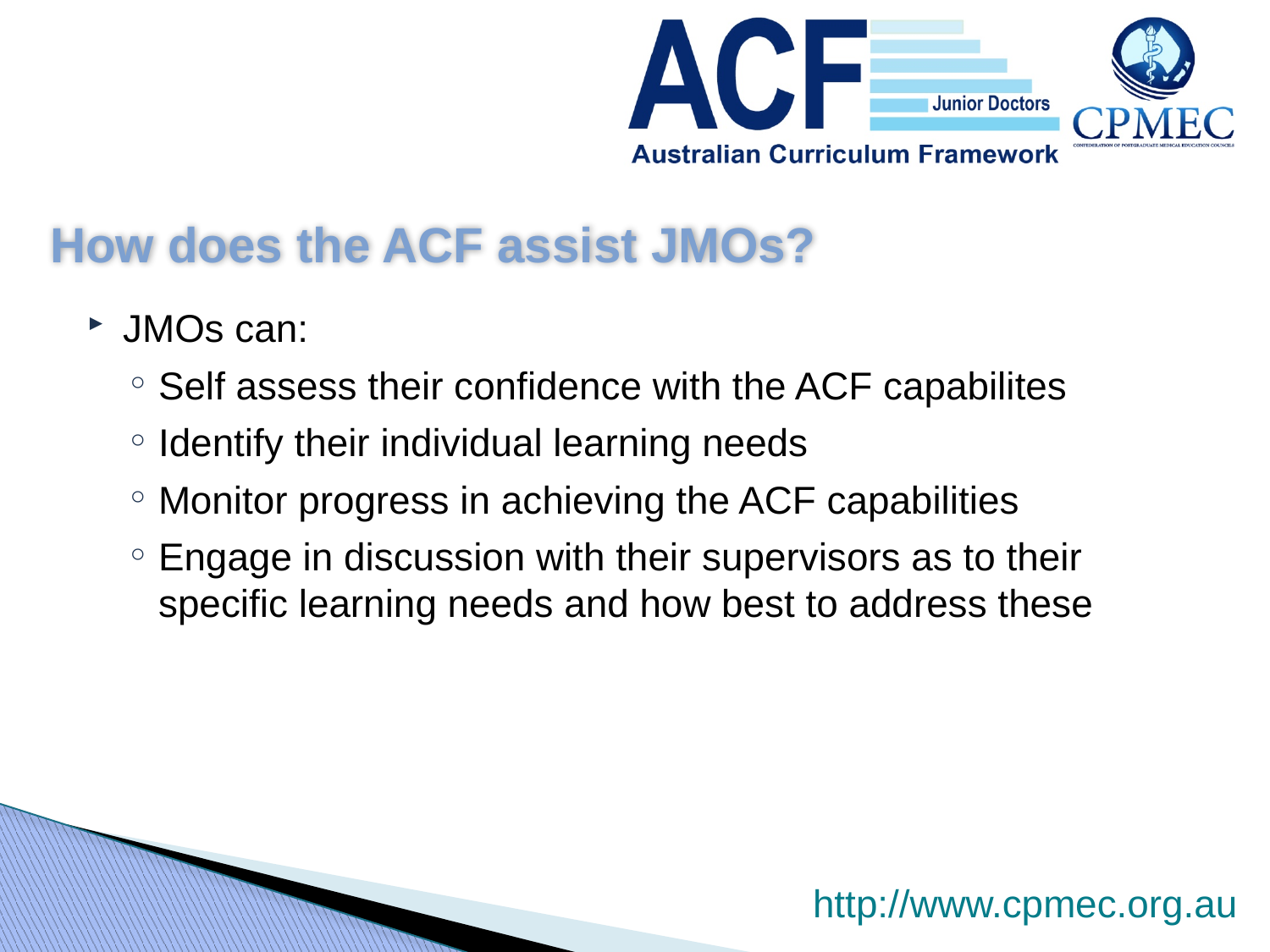

# How does the ACF assist JMOs?
JMOs can:
Self assess their confidence with the ACF capabilites
Identify their individual learning needs
Monitor progress in achieving the ACF capabilities
Engage in discussion with their supervisors as to their specific learning needs and how best to address these
http://www.cpmec.org.au